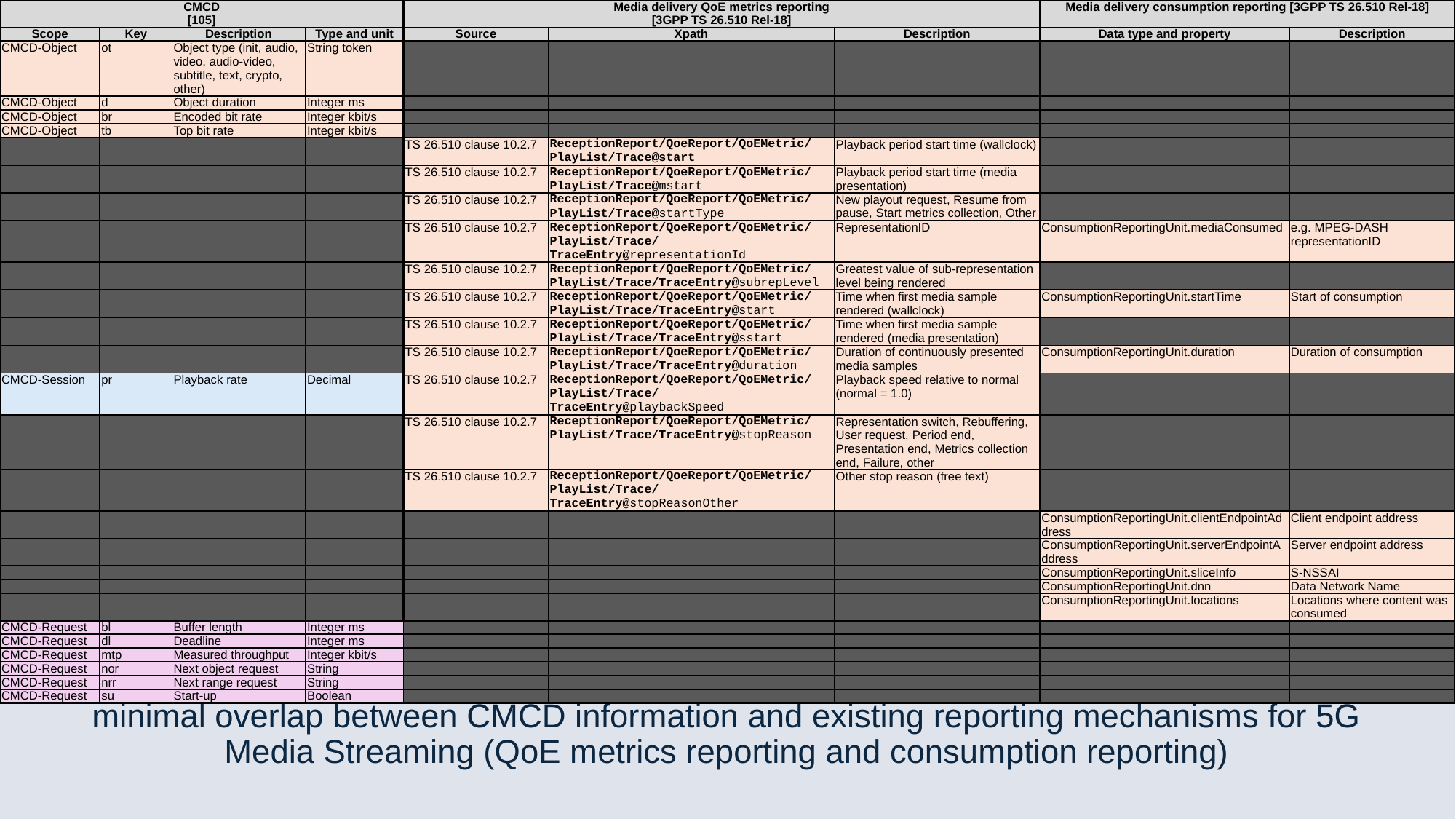

| CMCD [105] |  |  |  | Media delivery QoE metrics reporting [3GPP TS 26.510 Rel-18] |  |  | Media delivery consumption reporting [3GPP TS 26.510 Rel-18] |  |
| --- | --- | --- | --- | --- | --- | --- | --- | --- |
| Scope | Key | Description | Type and unit | Source | Xpath | Description | Data type and property | Description |
| CMCD-Object | ot | Object type (init, audio, video, audio-video, subtitle, text, crypto, other) | String token |  |  |  |  |  |
| CMCD-Object | d | Object duration | Integer ms |  |  |  |  |  |
| CMCD-Object | br | Encoded bit rate | Integer kbit/s |  |  |  |  |  |
| CMCD-Object | tb | Top bit rate | Integer kbit/s |  |  |  |  |  |
|  |  |  |  | TS 26.510 clause 10.2.7 | ReceptionReport/QoeReport/‌QoEMetric/PlayList/Trace‌@start | Playback period start time (wallclock) |  |  |
|  |  |  |  | TS 26.510 clause 10.2.7 | ReceptionReport/QoeReport/‌QoEMetric/PlayList/Trace‌@mstart | Playback period start time (media presentation) |  |  |
|  |  |  |  | TS 26.510 clause 10.2.7 | ReceptionReport/QoeReport/‌QoEMetric/PlayList/Trace‌@startType | New playout request, Resume from pause, Start metrics collection, Other |  |  |
|  |  |  |  | TS 26.510 clause 10.2.7 | ReceptionReport/QoeReport/‌QoEMetric/PlayList/Trace/‌TraceEntry@representationId | RepresentationID | ConsumptionReportingUnit.‌mediaConsumed | e.g. MPEG-DASH representationID |
|  |  |  |  | TS 26.510 clause 10.2.7 | ReceptionReport/QoeReport/‌QoEMetric/PlayList/Trace/‌TraceEntry@subrepLevel | Greatest value of sub-representation level being rendered |  |  |
|  |  |  |  | TS 26.510 clause 10.2.7 | ReceptionReport/QoeReport/‌QoEMetric/PlayList/Trace/‌TraceEntry@start | Time when first media sample rendered (wallclock) | ConsumptionReportingUnit.‌startTime | Start of consumption |
|  |  |  |  | TS 26.510 clause 10.2.7 | ReceptionReport/QoeReport/‌QoEMetric/PlayList/Trace/‌TraceEntry@sstart | Time when first media sample rendered (media presentation) |  |  |
|  |  |  |  | TS 26.510 clause 10.2.7 | ReceptionReport/QoeReport/‌QoEMetric/PlayList/Trace/‌TraceEntry@duration | Duration of continuously presented media samples | ConsumptionReportingUnit.‌duration | Duration of consumption |
| CMCD-Session | pr | Playback rate | Decimal | TS 26.510 clause 10.2.7 | ReceptionReport/QoeReport/‌QoEMetric/PlayList/Trace/‌TraceEntry@playbackSpeed | Playback speed relative to normal (normal = 1.0) |  |  |
|  |  |  |  | TS 26.510 clause 10.2.7 | ReceptionReport/QoeReport/‌QoEMetric/PlayList/Trace/‌TraceEntry@stopReason | Representation switch, Rebuffering, User request, Period end, Presentation end, Metrics collection end, Failure, other |  |  |
|  |  |  |  | TS 26.510 clause 10.2.7 | ReceptionReport/QoeReport/‌QoEMetric/PlayList/Trace/‌TraceEntry@stopReasonOther | Other stop reason (free text) |  |  |
|  |  |  |  |  |  |  | ConsumptionReportingUnit.‌clientEndpointAddress | Client endpoint address |
|  |  |  |  |  |  |  | ConsumptionReportingUnit.‌serverEndpointAddress | Server endpoint address |
|  |  |  |  |  |  |  | ConsumptionReportingUnit.‌sliceInfo | S-NSSAI |
|  |  |  |  |  |  |  | ConsumptionReportingUnit.‌dnn | Data Network Name |
|  |  |  |  |  |  |  | ConsumptionReportingUnit.‌locations | Locations where content was consumed |
| CMCD-Request | bl | Buffer length | Integer ms |  |  |  |  |  |
| CMCD-Request | dl | Deadline | Integer ms |  |  |  |  |  |
| CMCD-Request | mtp | Measured throughput | Integer kbit/s |  |  |  |  |  |
| CMCD-Request | nor | Next object request | String |  |  |  |  |  |
| CMCD-Request | nrr | Next range request | String |  |  |  |  |  |
| CMCD-Request | su | Start-up | Boolean |  |  |  |  |  |
minimal overlap between CMCD information and existing reporting mechanisms for 5G Media Streaming (QoE metrics reporting and consumption reporting)